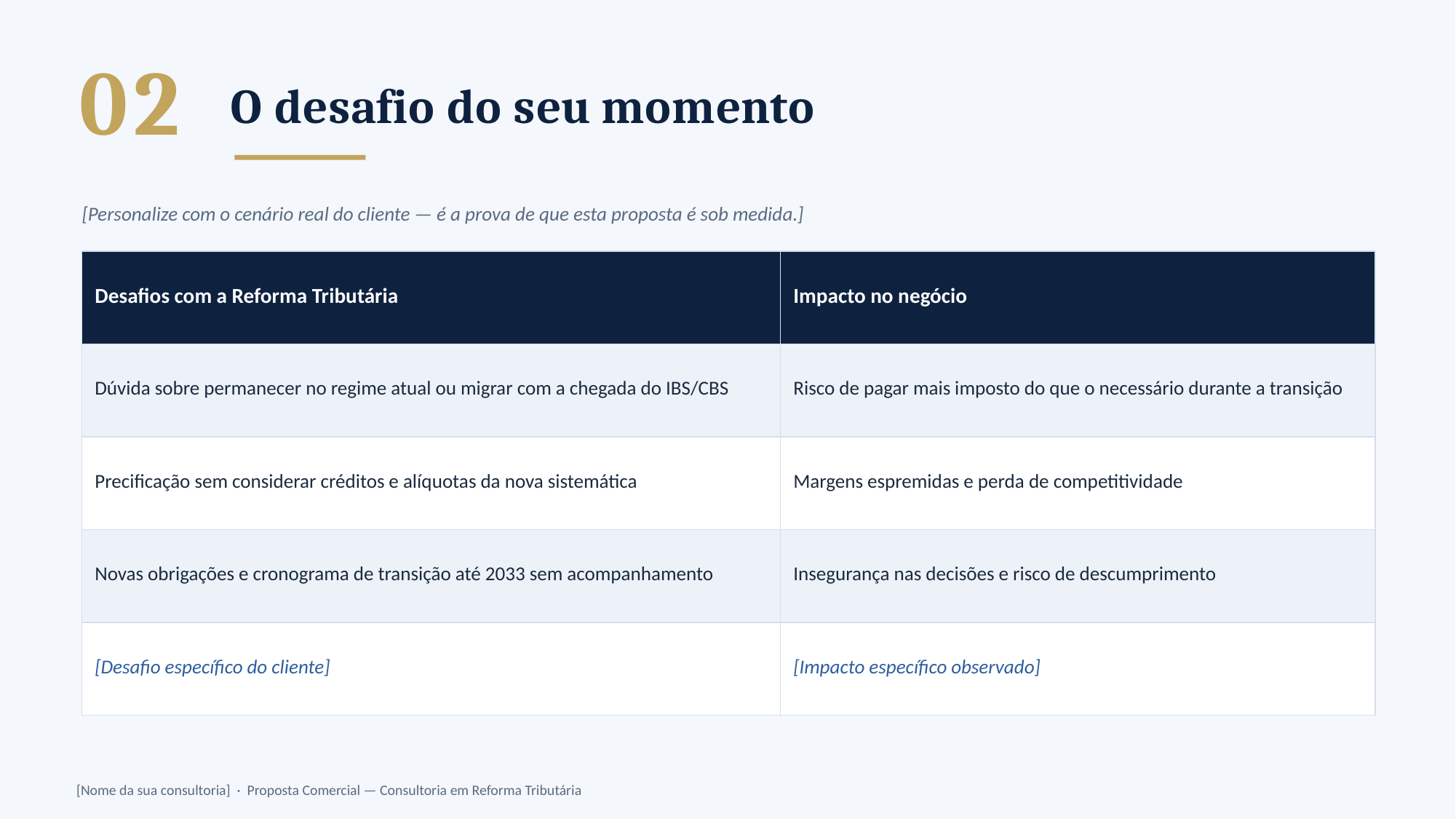

02
O desafio do seu momento

[Personalize com o cenário real do cliente — é a prova de que esta proposta é sob medida.]
| Desafios com a Reforma Tributária | Impacto no negócio |
| --- | --- |
| Dúvida sobre permanecer no regime atual ou migrar com a chegada do IBS/CBS | Risco de pagar mais imposto do que o necessário durante a transição |
| Precificação sem considerar créditos e alíquotas da nova sistemática | Margens espremidas e perda de competitividade |
| Novas obrigações e cronograma de transição até 2033 sem acompanhamento | Insegurança nas decisões e risco de descumprimento |
| [Desafio específico do cliente] | [Impacto específico observado] |
[Nome da sua consultoria]  ·  Proposta Comercial — Consultoria em Reforma Tributária